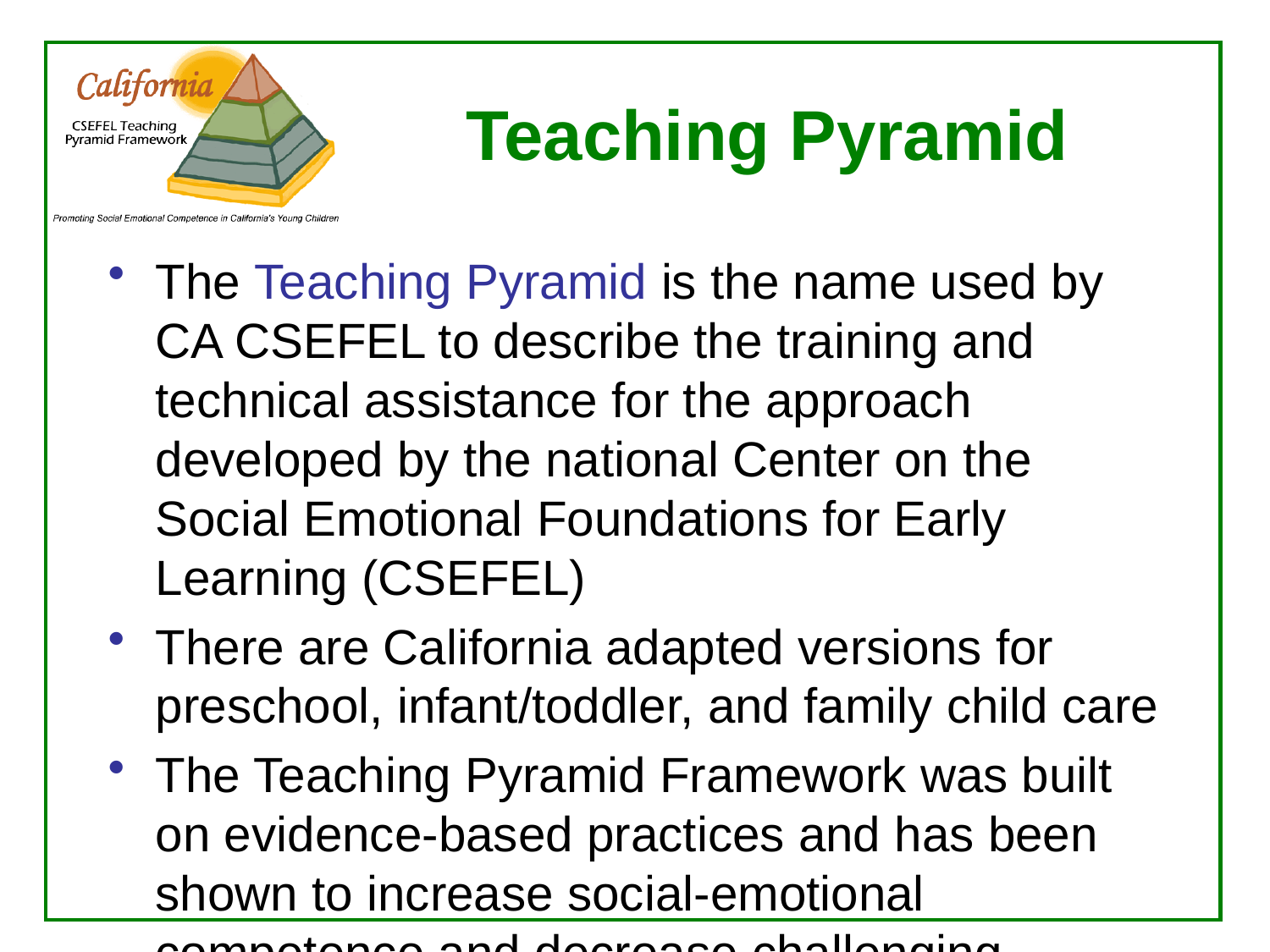

# Teaching Pyramid
The Teaching Pyramid is the name used by CA CSEFEL to describe the training and technical assistance for the approach developed by the national Center on the Social Emotional Foundations for Early Learning (CSEFEL)
There are California adapted versions for preschool, infant/toddler, and family child care
The Teaching Pyramid Framework was built on evidence-based practices and has been shown to increase social-emotional competence and decrease challenging behavior